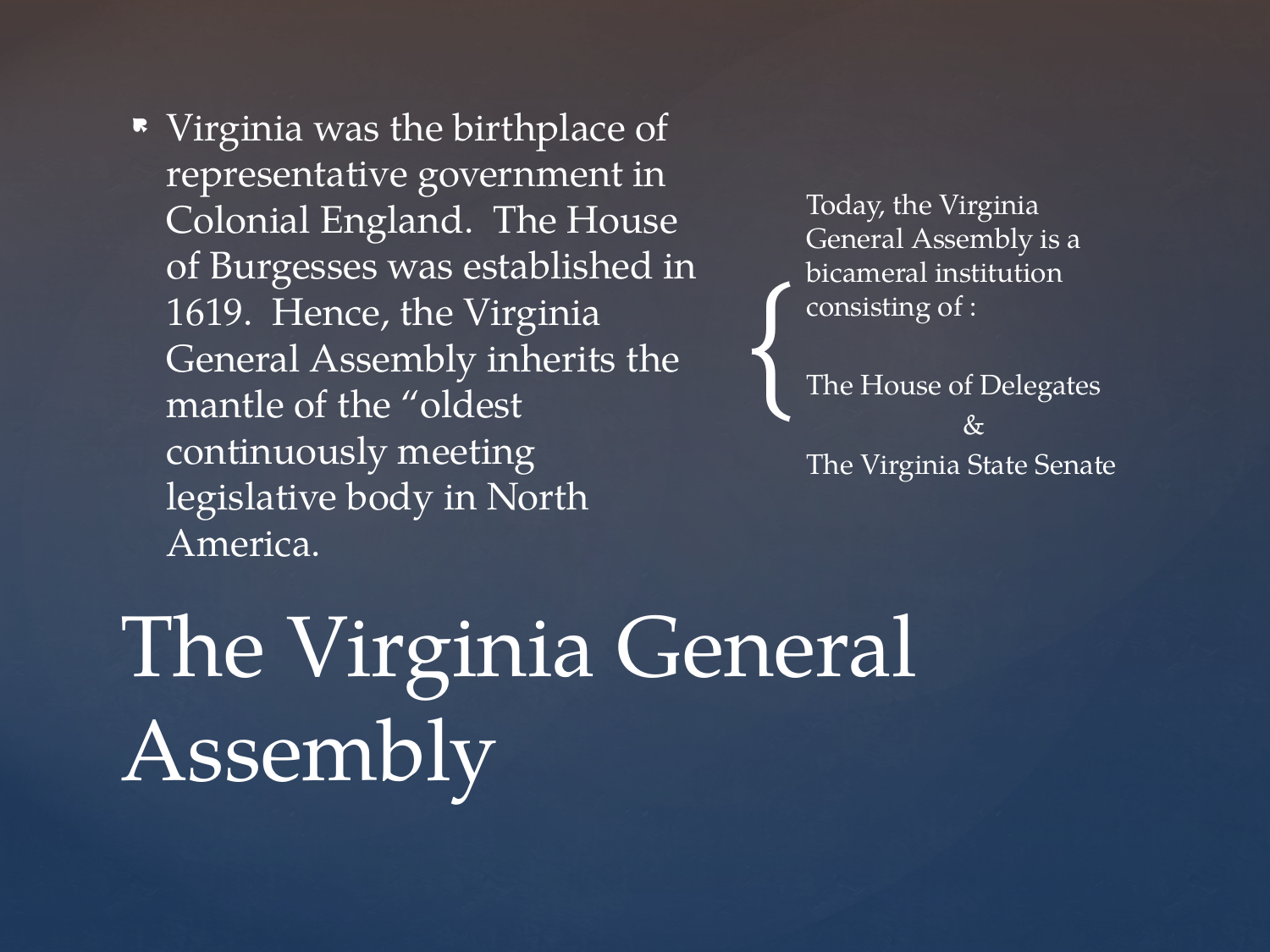

Virginia was the birthplace of representative government in Colonial England.  The House of Burgesses was established in 1619.  Hence, the Virginia General Assembly inherits the mantle of the “oldest continuously meeting legislative body in North America.
Today, the Virginia General Assembly is a bicameral institution consisting of :

The House of Delegates
&
The Virginia State Senate
# The Virginia General Assembly